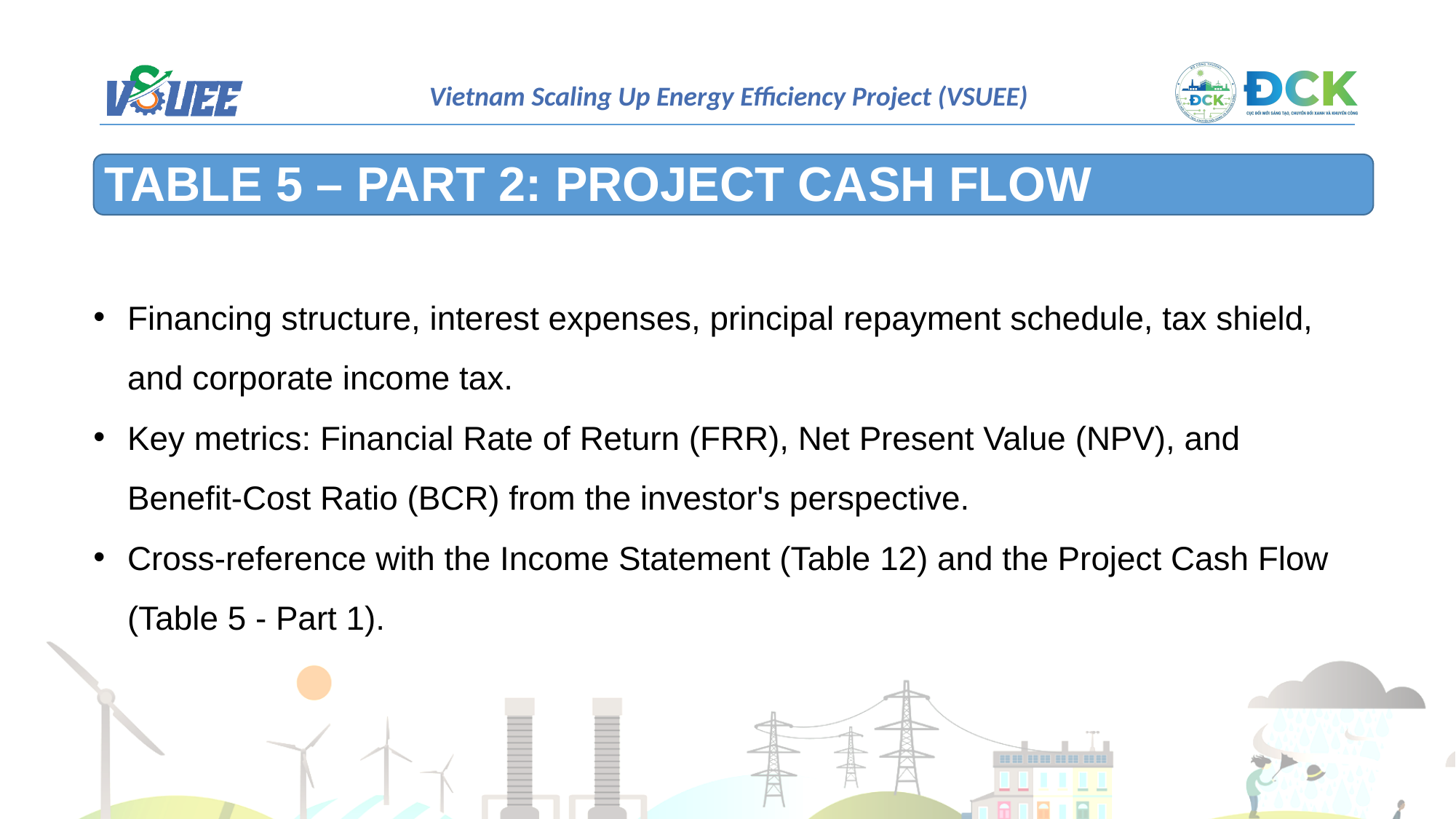

TABLE 5 – PART 2: PROJECT CASH FLOW
Financing structure, interest expenses, principal repayment schedule, tax shield, and corporate income tax.
Key metrics: Financial Rate of Return (FRR), Net Present Value (NPV), and Benefit-Cost Ratio (BCR) from the investor's perspective.
Cross-reference with the Income Statement (Table 12) and the Project Cash Flow (Table 5 - Part 1).